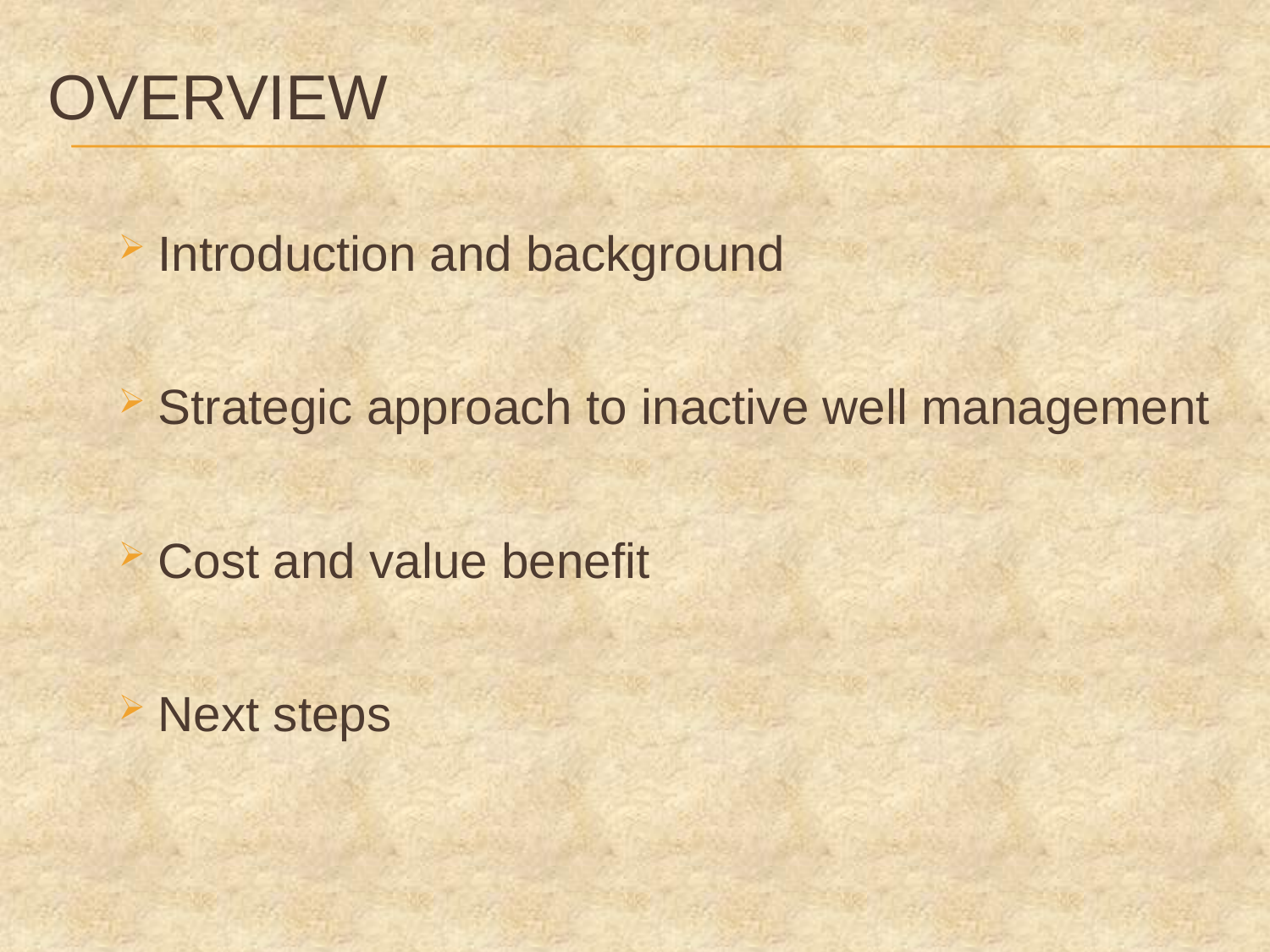

# Overview
Introduction and background

Strategic approach to inactive well management

Cost and value benefit

Next steps